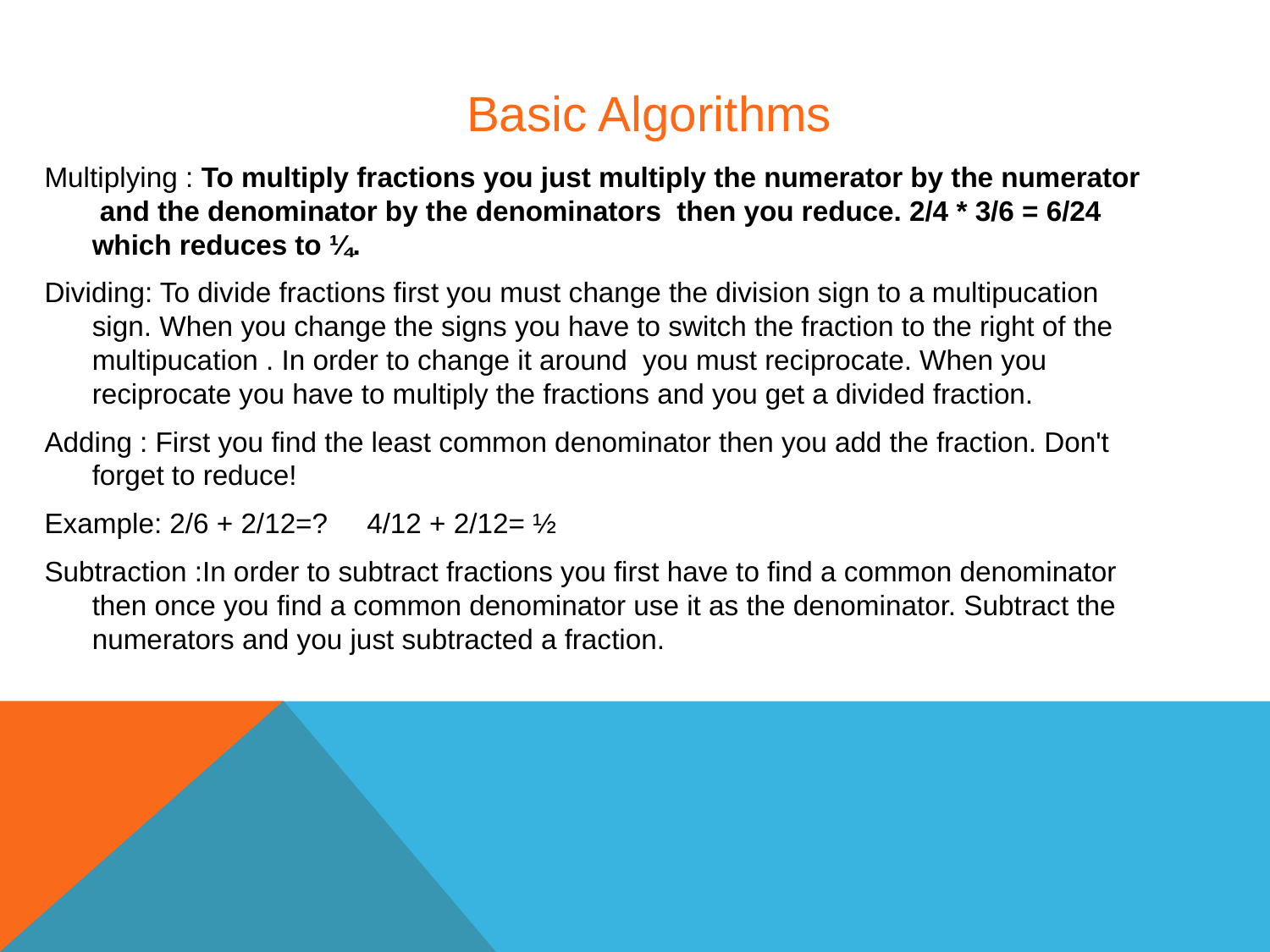

# Basic Algorithms
Multiplying : To multiply fractions you just multiply the numerator by the numerator  and the denominator by the denominators  then you reduce. 2/4 * 3/6 = 6/24 which reduces to ¼.
Dividing: To divide fractions first you must change the division sign to a multipucation sign. When you change the signs you have to switch the fraction to the right of the multipucation . In order to change it around  you must reciprocate. When you reciprocate you have to multiply the fractions and you get a divided fraction.
Adding : First you find the least common denominator then you add the fraction. Don't forget to reduce!
Example: 2/6 + 2/12=?     4/12 + 2/12= ½
Subtraction :In order to subtract fractions you first have to find a common denominator  then once you find a common denominator use it as the denominator. Subtract the numerators and you just subtracted a fraction.